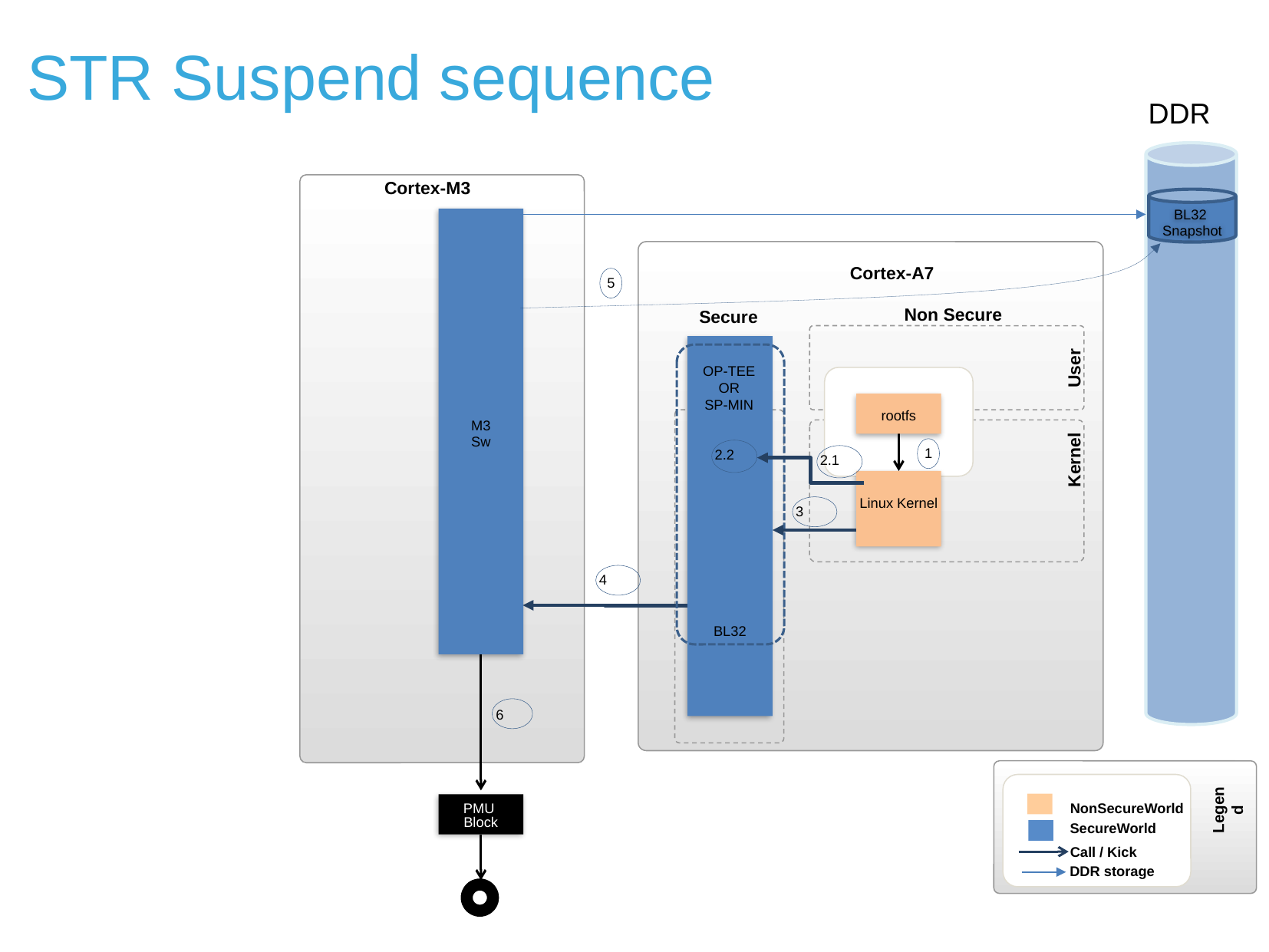

# STR Suspend sequence
DDR

Cortex-M3

BL32
Snapshot
M3
Sw

Cortex-A7
5

Non Secure
Secure
User

BL32

OP-TEE
OR
SP-MIN

rootfs

Kernel

1

2.2

2.1

Linux Kernel

3

4

6

Legend

NonSecureWorld
PMU
Block
SecureWorld

Call / Kick
DDR storage